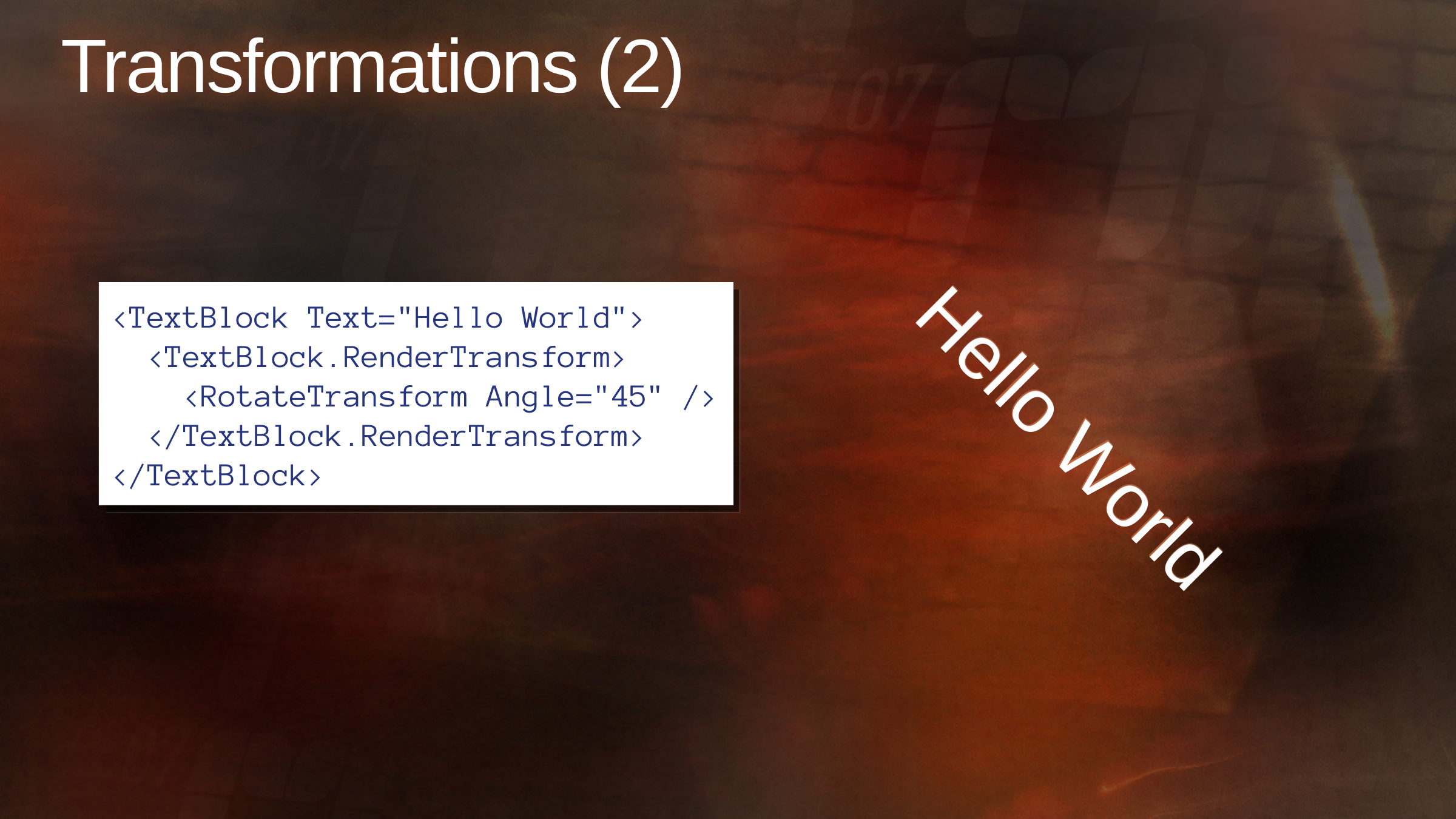

# Transformations (2)
<TextBlock Text="Hello World">
  <TextBlock.RenderTransform>
    <RotateTransform Angle="45" />
  </TextBlock.RenderTransform>
</TextBlock>
Hello World